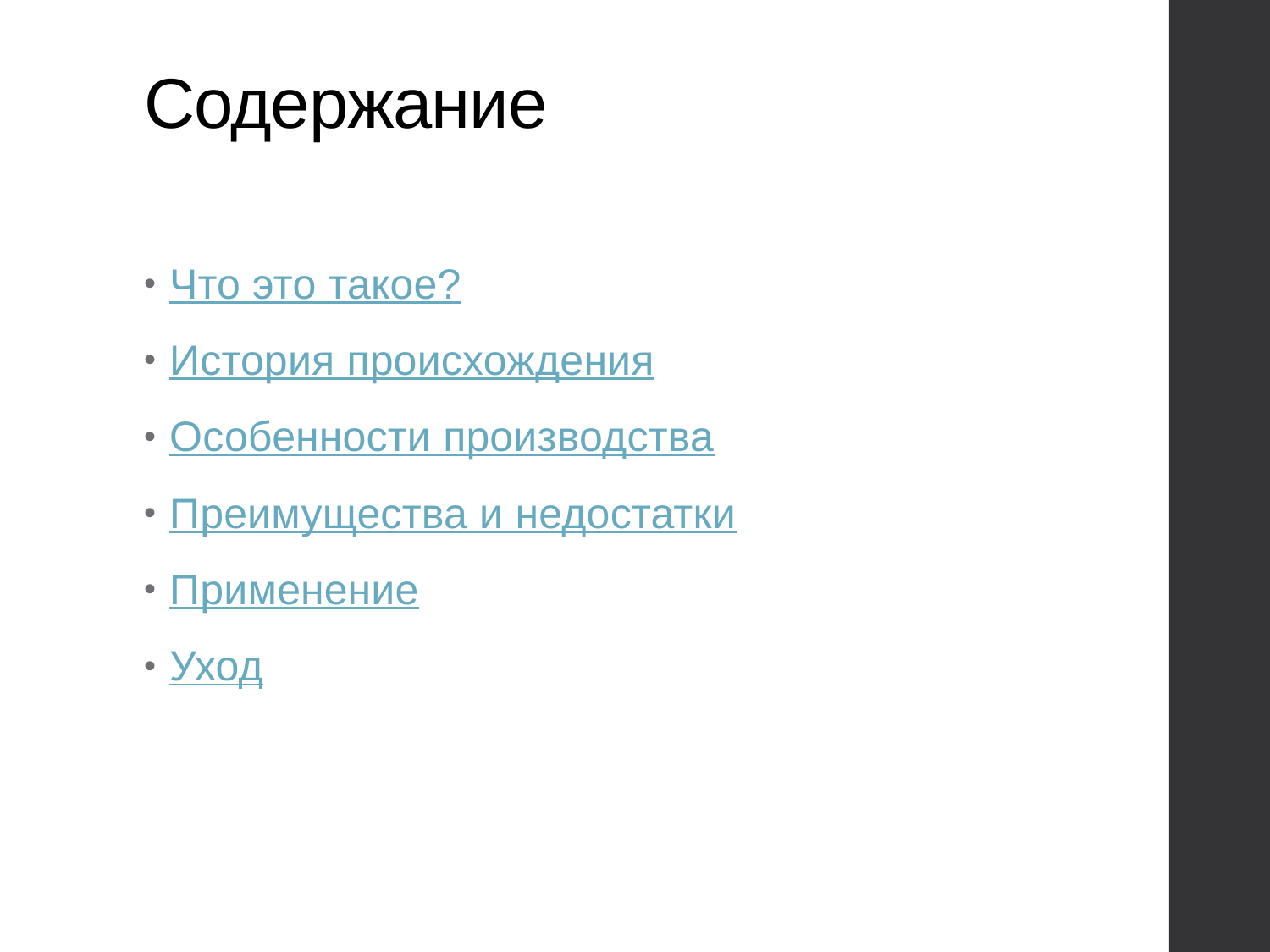

# Содержание
Что это такое?
История происхождения
Особенности производства
Преимущества и недостатки
Применение
Уход